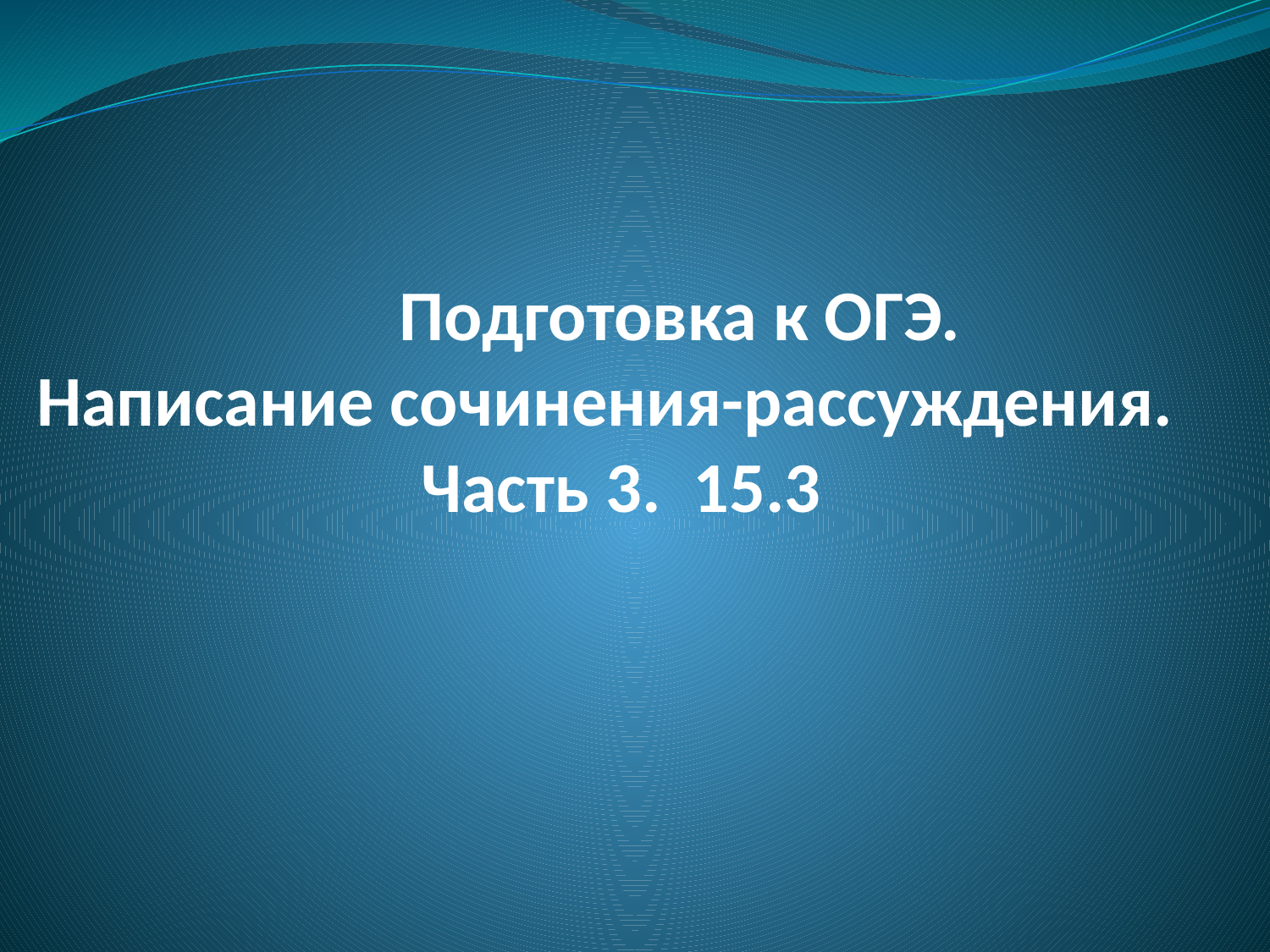

# Подготовка к ОГЭ. Написание сочинения-рассуждения. Часть 3.  15.3